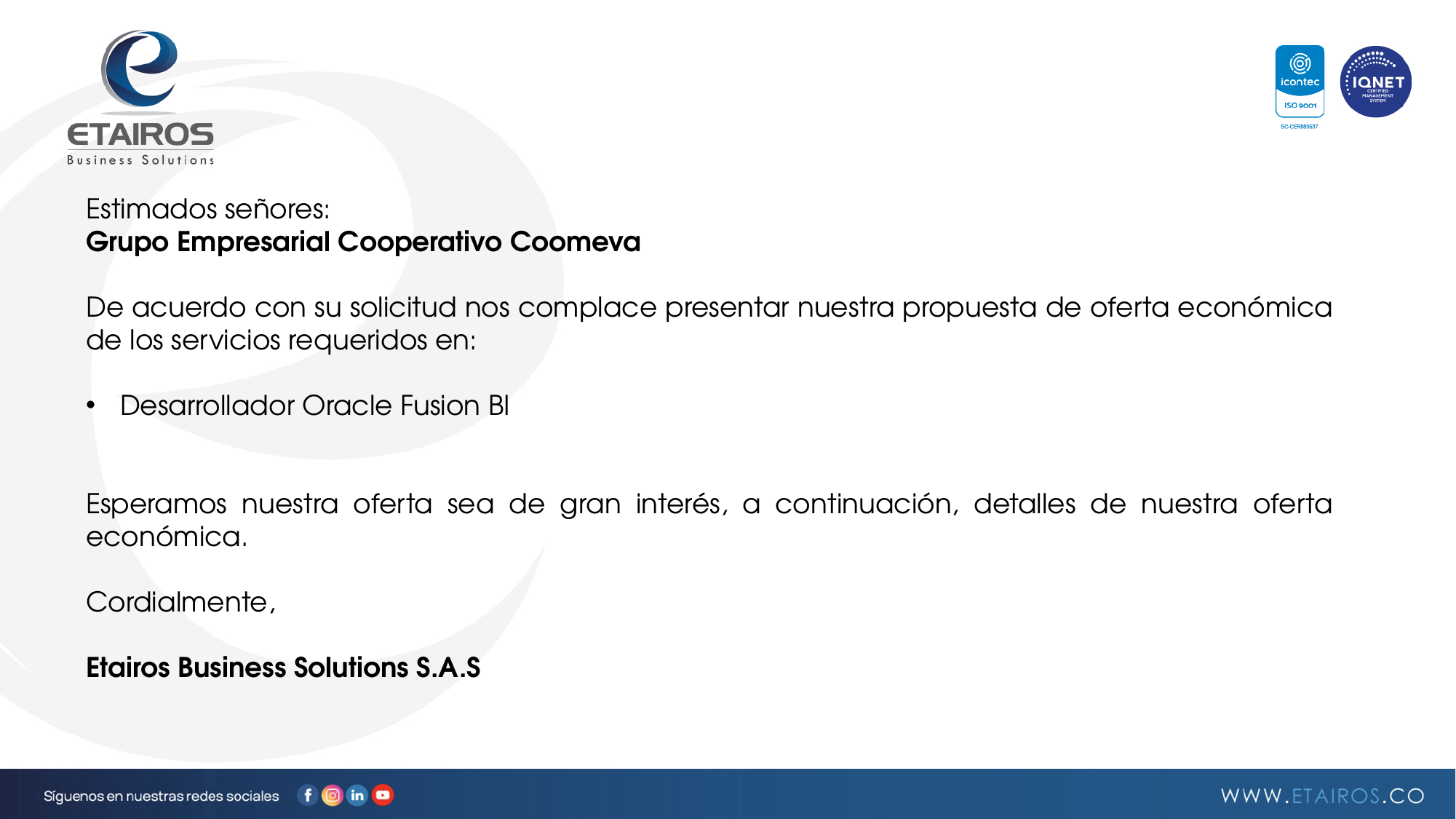

Estimados señores:
Grupo Empresarial Cooperativo Coomeva

De acuerdo con su solicitud nos complace presentar nuestra propuesta de oferta económica de los servicios requeridos en:

Desarrollador Oracle Fusion BI

Esperamos nuestra oferta sea de gran interés, a continuación, detalles de nuestra oferta económica.

Cordialmente,

Etairos Business Solutions S.A.S